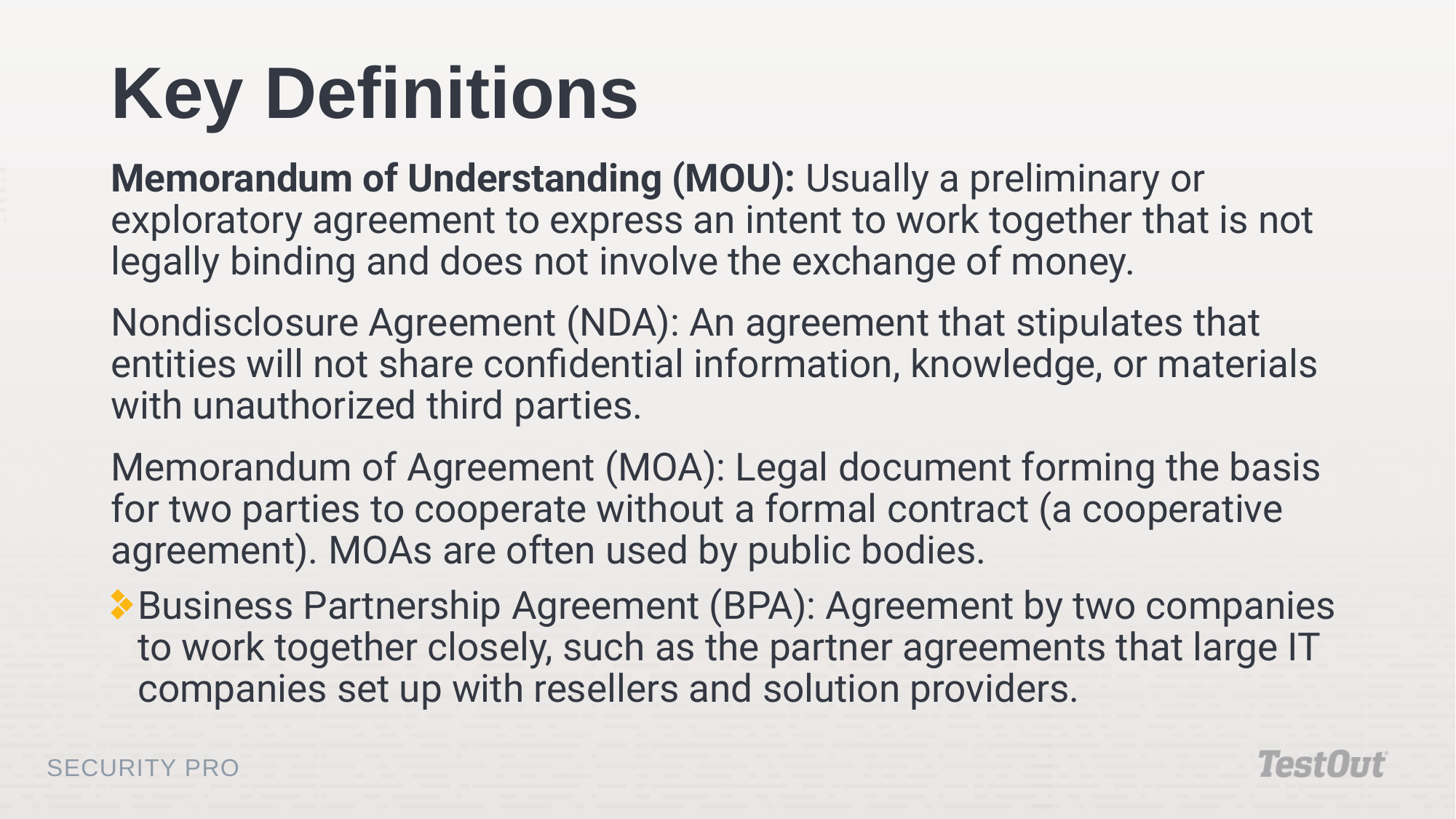

# Key Definitions
Memorandum of Understanding (MOU): Usually a preliminary or exploratory agreement to express an intent to work together that is not legally binding and does not involve the exchange of money.
Nondisclosure Agreement (NDA): An agreement that stipulates that entities will not share confidential information, knowledge, or materials with unauthorized third parties.
Memorandum of Agreement (MOA): Legal document forming the basis for two parties to cooperate without a formal contract (a cooperative agreement). MOAs are often used by public bodies.
Business Partnership Agreement (BPA): Agreement by two companies to work together closely, such as the partner agreements that large IT companies set up with resellers and solution providers.
Security Pro